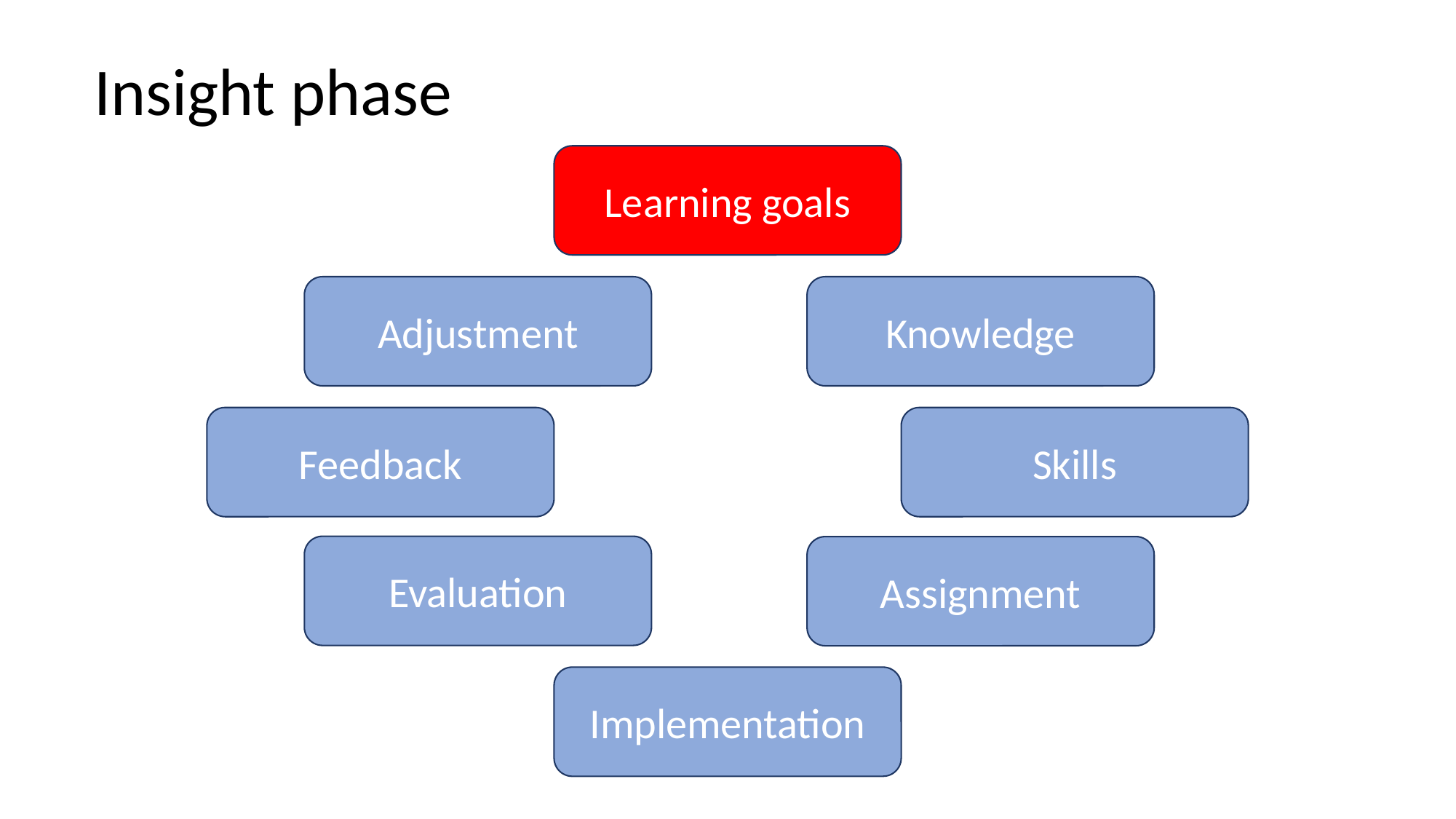

# Insight phase
Learning goals

Adjustment
Knowledge
Feedback
Skills
Evaluation
Assignment
Implementation